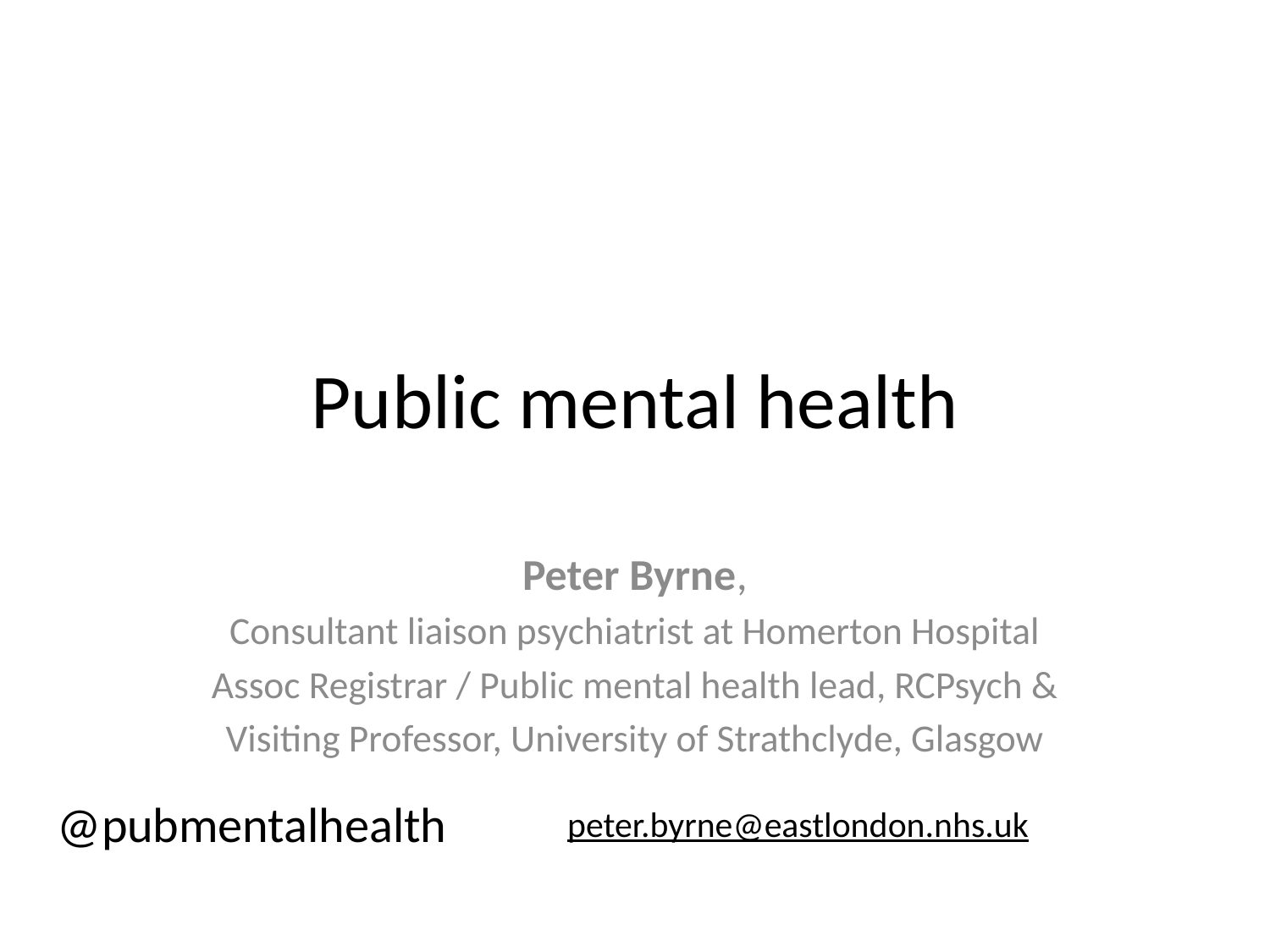

# Public mental health
Peter Byrne,
Consultant liaison psychiatrist at Homerton Hospital
Assoc Registrar / Public mental health lead, RCPsych &
Visiting Professor, University of Strathclyde, Glasgow
@pubmentalhealth
peter.byrne@eastlondon.nhs.uk